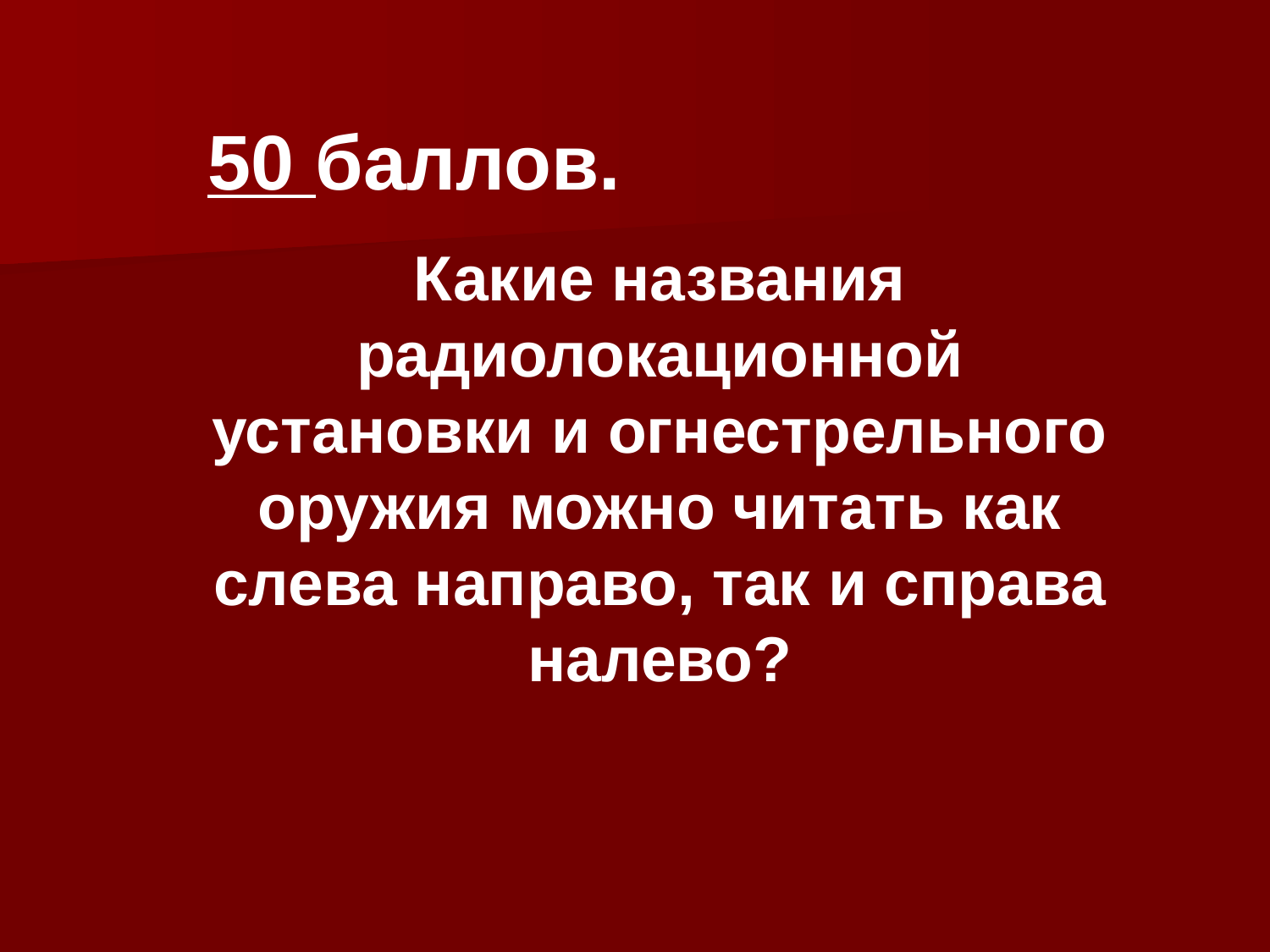

50 баллов.
Какие названия радиолокационной установки и огнестрельного оружия можно читать как слева направо, так и справа налево?